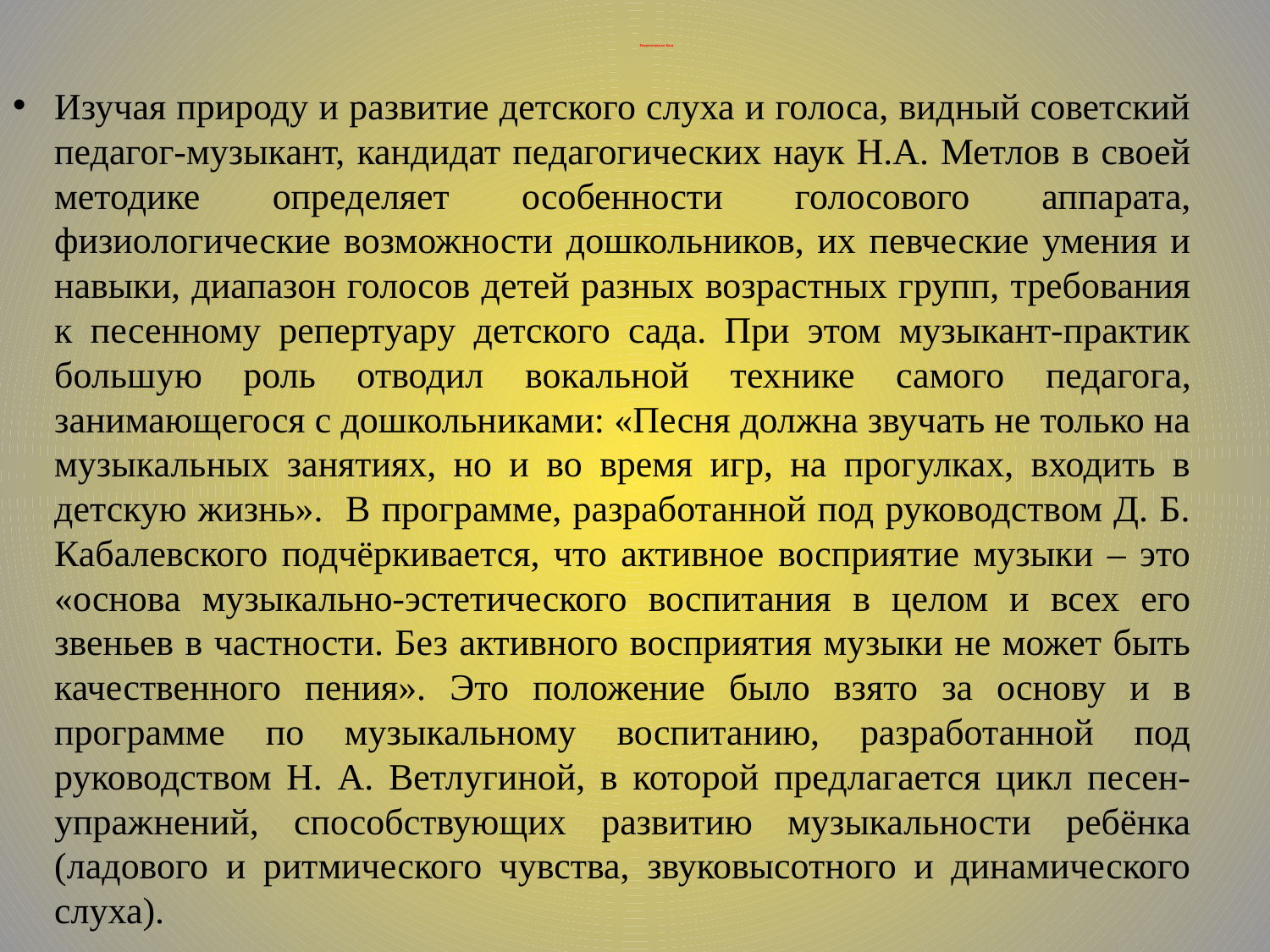

# Теоретическая база
Изучая природу и развитие детского слуха и голоса, видный советский педагог-музыкант, кандидат педагогических наук Н.А. Метлов в своей методике определяет особенности голосового аппарата, физиологические возможности дошкольников, их певческие умения и навыки, диапазон голосов детей разных возрастных групп, требования к песенному репертуару детского сада. При этом музыкант-практик большую роль отводил вокальной технике самого педагога, занимающегося с дошкольниками: «Песня должна звучать не только на музыкальных занятиях, но и во время игр, на прогулках, входить в детскую жизнь».  В программе, разработанной под руководством Д. Б. Кабалевского подчёркивается, что активное восприятие музыки – это «основа музыкально-эстетического воспитания в целом и всех его звеньев в частности. Без активного восприятия музыки не может быть качественного пения». Это положение было взято за основу и в программе по музыкальному воспитанию, разработанной под руководством Н. А. Ветлугиной, в которой предлагается цикл песен-упражнений, способствующих развитию музыкальности ребёнка (ладового и ритмического чувства, звуковысотного и динамического слуха).